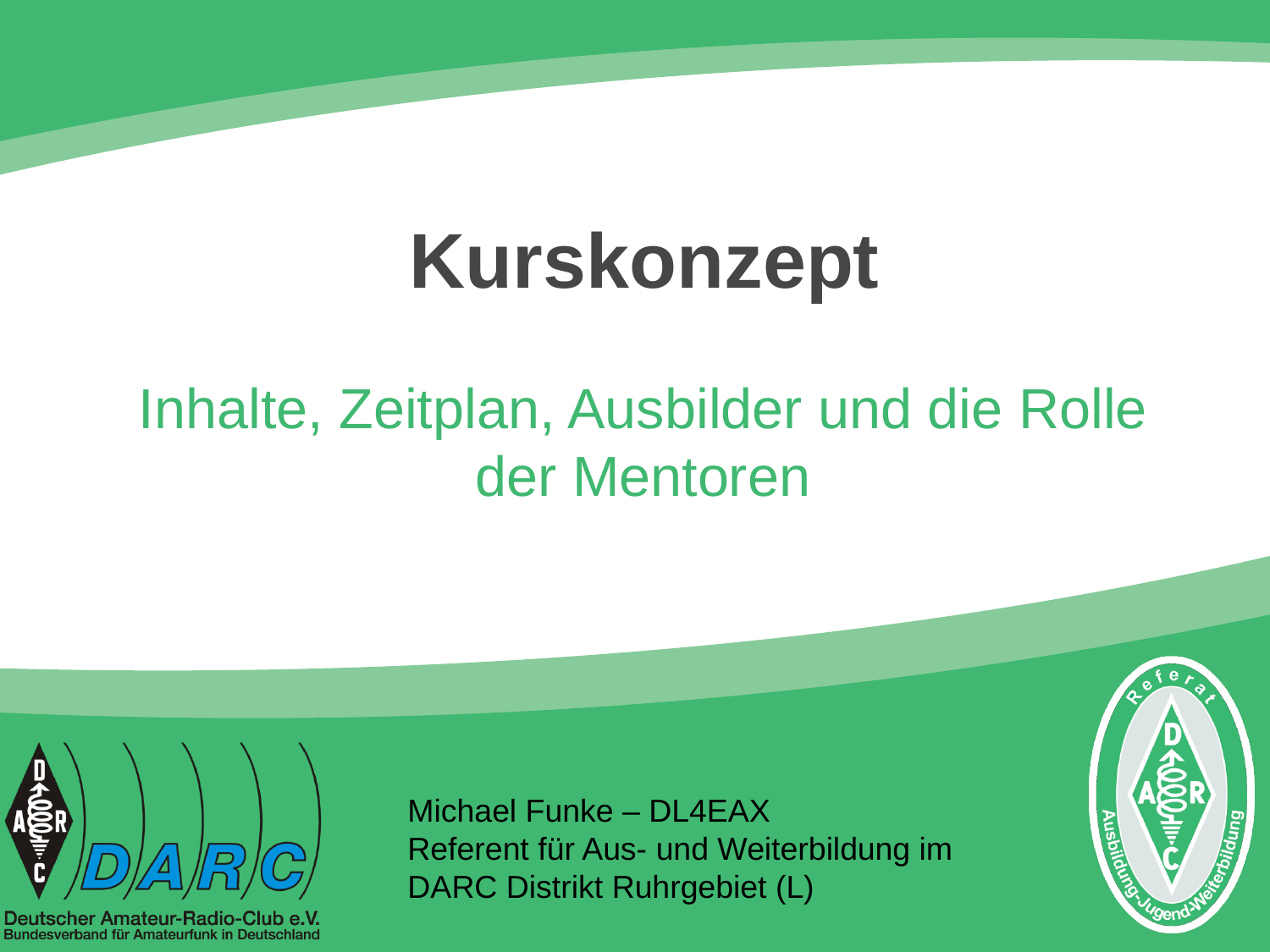

# Kurskonzept
Inhalte, Zeitplan, Ausbilder und die Rolle der Mentoren
Michael Funke – DL4EAX
Referent für Aus- und Weiterbildung im DARC Distrikt Ruhrgebiet (L)